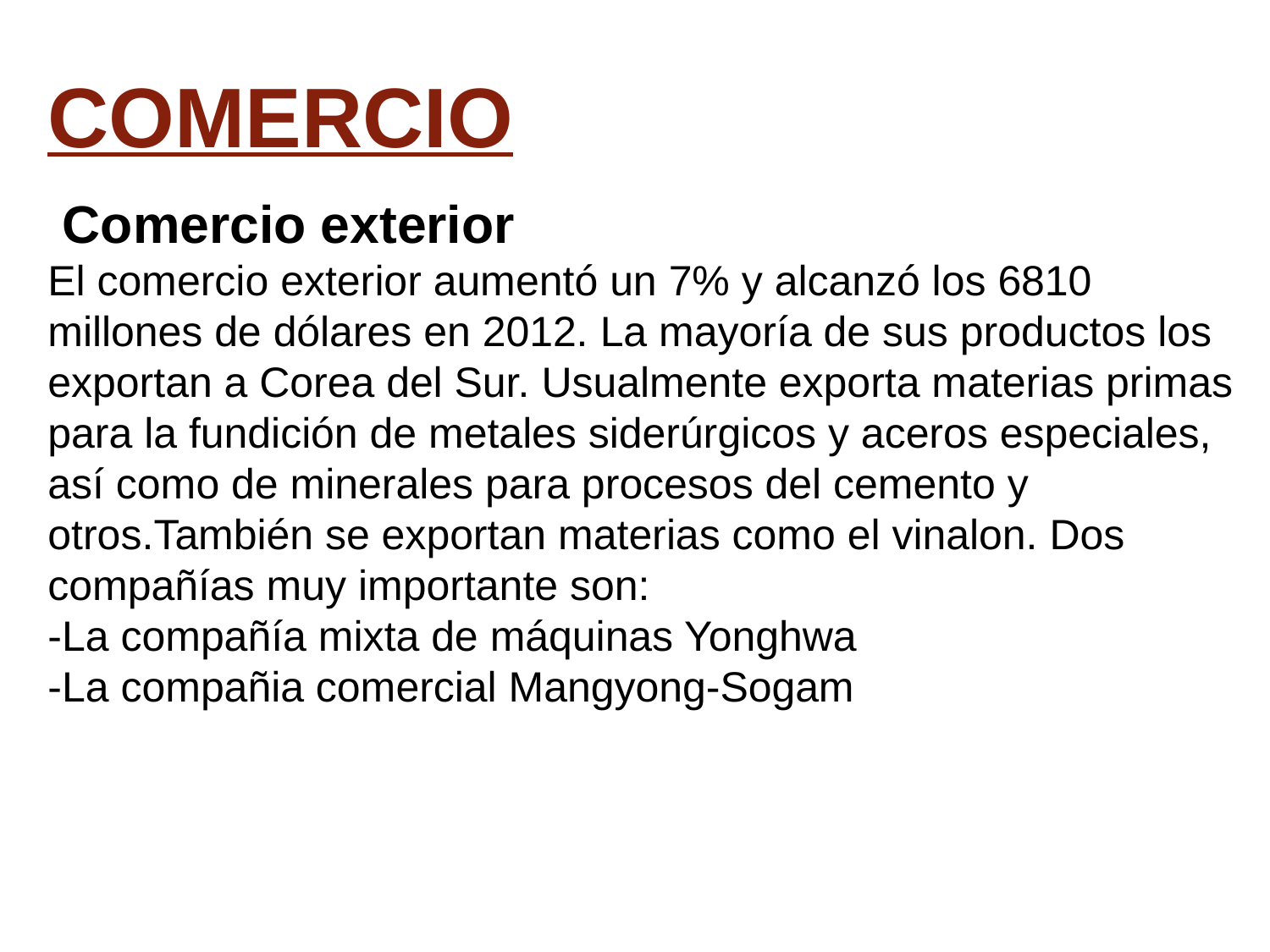

# COMERCIO
 Comercio exterior
El comercio exterior aumentó un 7% y alcanzó los 6810 millones de dólares en 2012. La mayoría de sus productos los exportan a Corea del Sur. Usualmente exporta materias primas para la fundición de metales siderúrgicos y aceros especiales, así como de minerales para procesos del cemento y otros.También se exportan materias como el vinalon. Dos compañías muy importante son:
-La compañía mixta de máquinas Yonghwa
-La compañia comercial Mangyong-Sogam